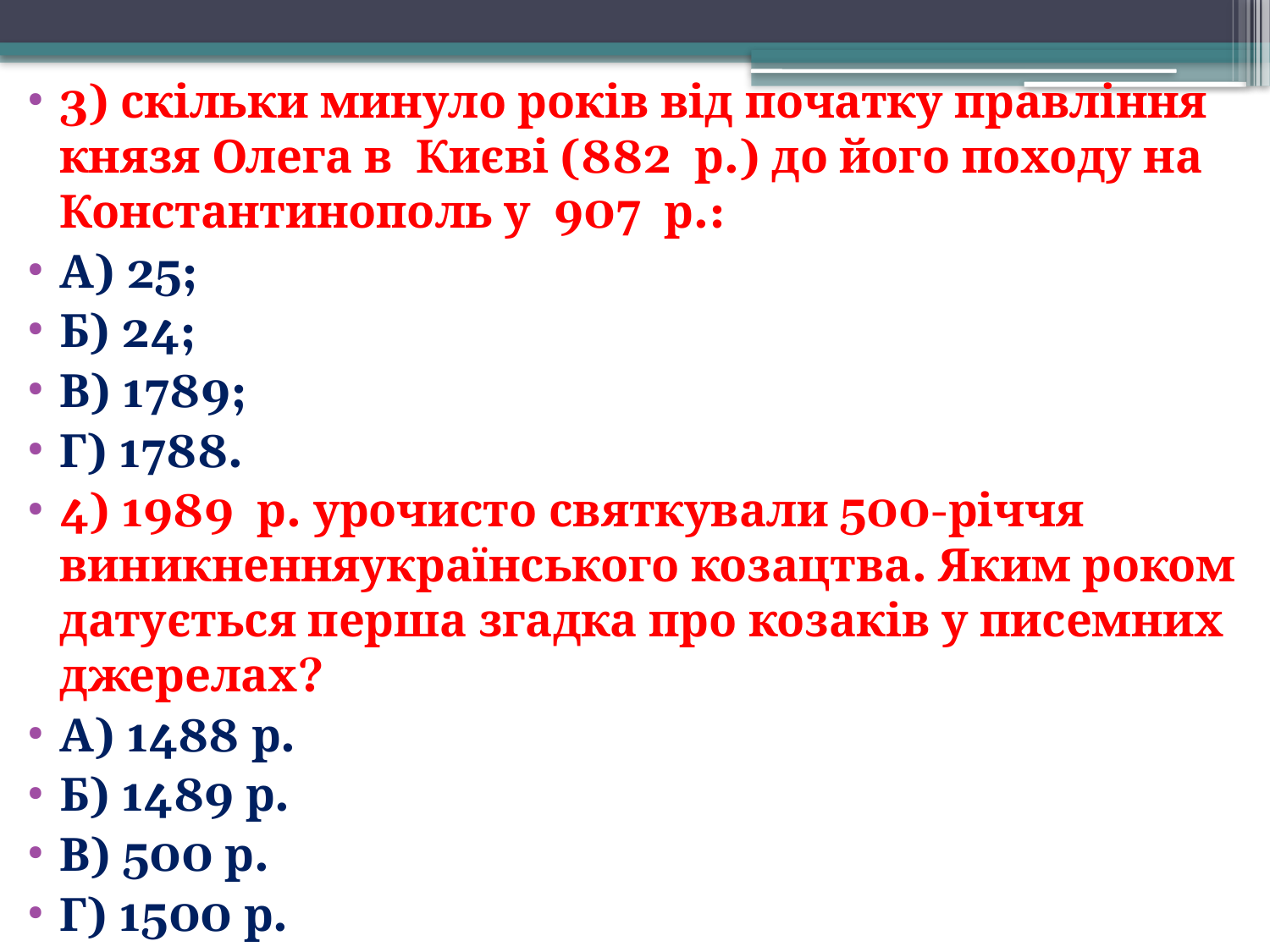

3) скільки минуло років від початку правління князя Олега в  Києві (882  р.) до його походу на Константинополь у  907  р.:
А) 25;
Б) 24;
В) 1789;
Г) 1788.
4) 1989  р. урочисто святкували 500-річчя виникненняукраїнського козацтва. Яким роком датується перша згадка про козаків у писемних джерелах?
А) 1488 р.
Б) 1489 р.
В) 500 р.
Г) 1500 р.